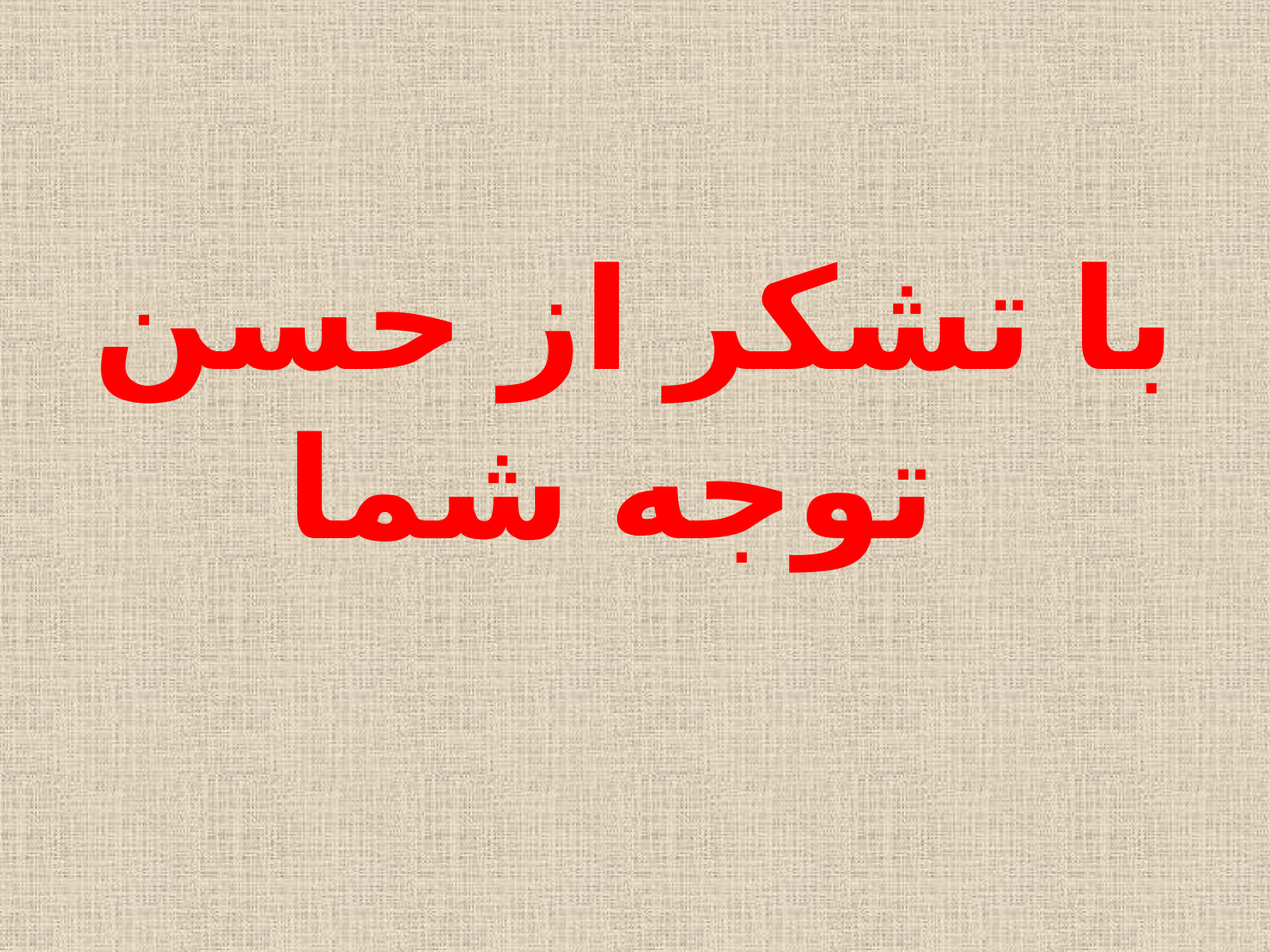

#
با تشكر از حسن توجه شما